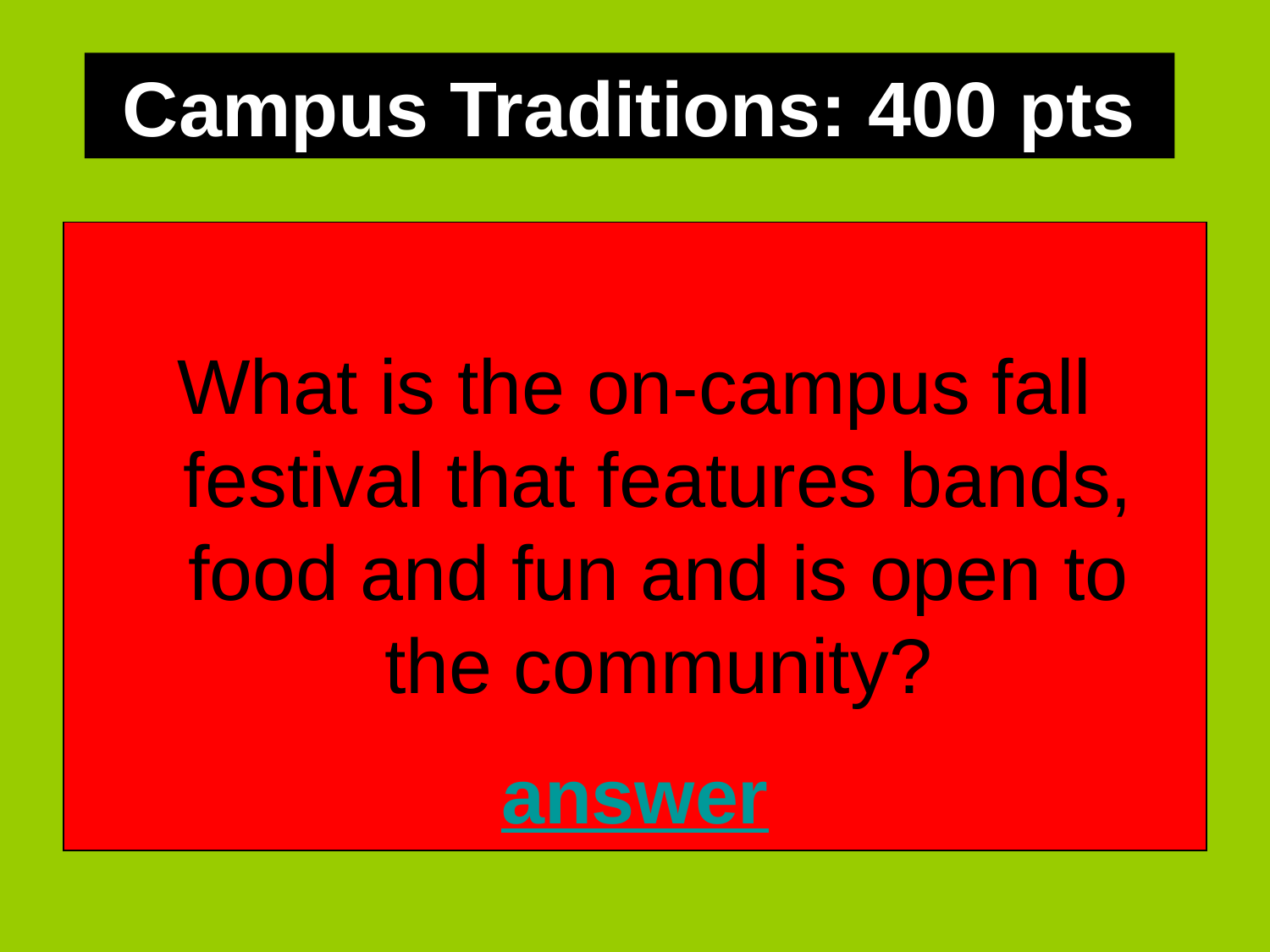

Campus Traditions: 400 pts

What is the on-campus fall festival that features bands, food and fun and is open to the community?
answer